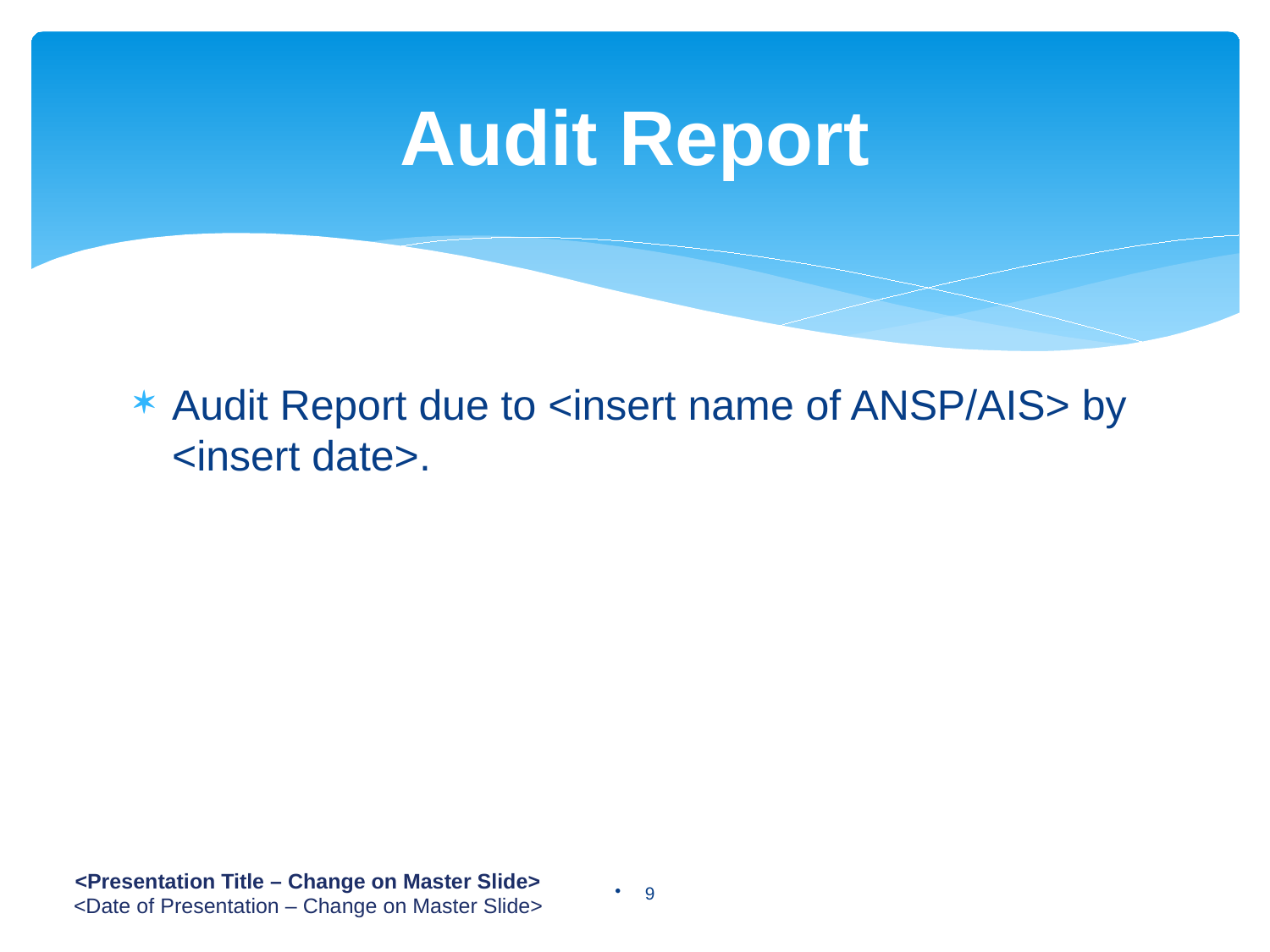

# Audit Report
Audit Report due to <insert name of ANSP/AIS> by <insert date>.
9